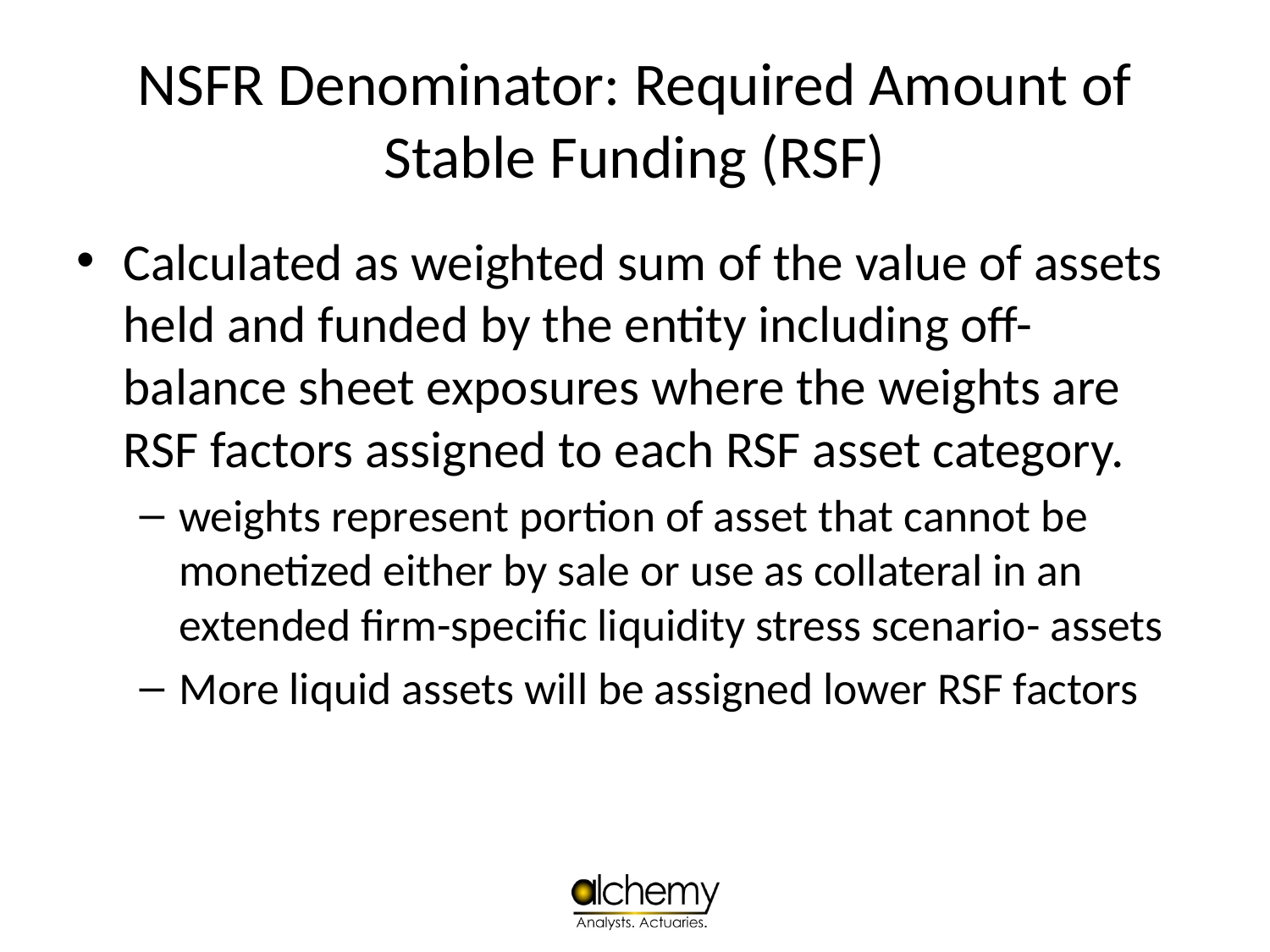

# NSFR Denominator: Required Amount of Stable Funding (RSF)
Calculated as weighted sum of the value of assets held and funded by the entity including off-balance sheet exposures where the weights are RSF factors assigned to each RSF asset category.
weights represent portion of asset that cannot be monetized either by sale or use as collateral in an extended firm-specific liquidity stress scenario- assets
More liquid assets will be assigned lower RSF factors